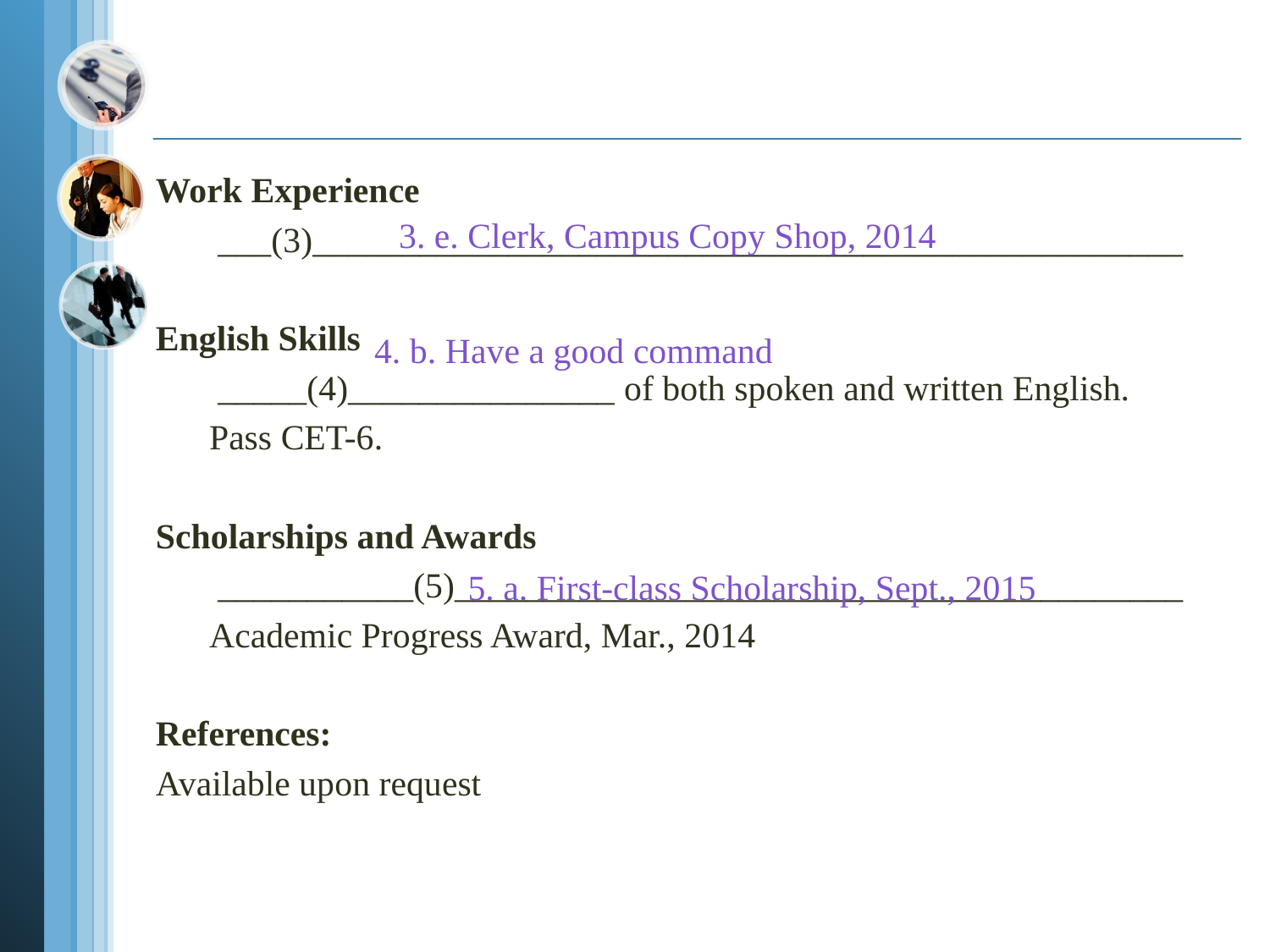

#
Work Experience
       ___(3)_________________________________________________

English Skills
       _____(4)_______________ of both spoken and written English.
      Pass CET-6.

Scholarships and Awards
       ___________(5)_________________________________________
      Academic Progress Award, Mar., 2014

References:
Available upon request

  3. e. Clerk, Campus Copy Shop, 2014

 4. b. Have a good command

 5. a. First-class Scholarship, Sept., 2015